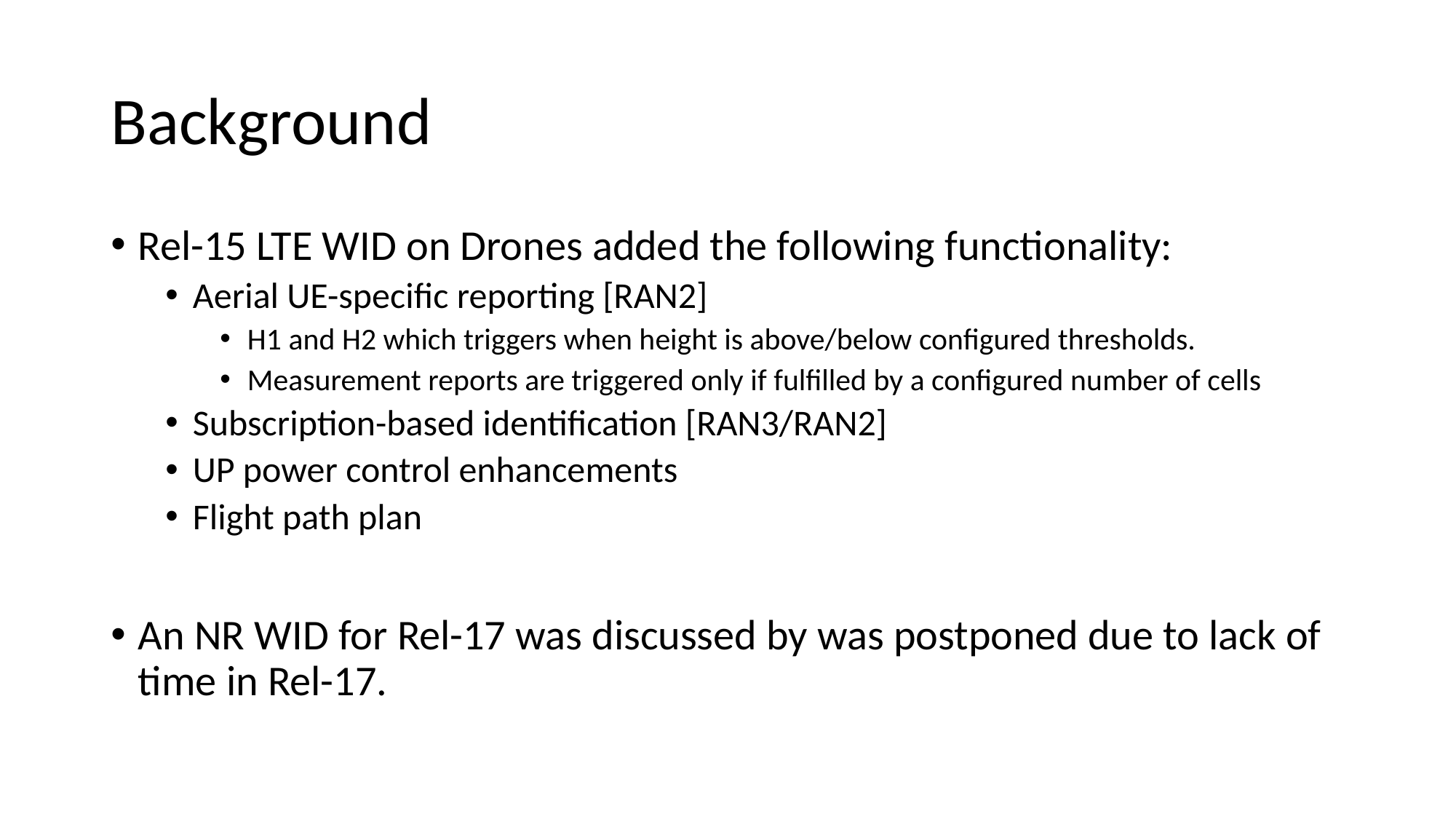

# Background
Rel-15 LTE WID on Drones added the following functionality:
Aerial UE-specific reporting [RAN2]
H1 and H2 which triggers when height is above/below configured thresholds.
Measurement reports are triggered only if fulfilled by a configured number of cells
Subscription-based identification [RAN3/RAN2]
UP power control enhancements
Flight path plan

An NR WID for Rel-17 was discussed by was postponed due to lack of time in Rel-17.